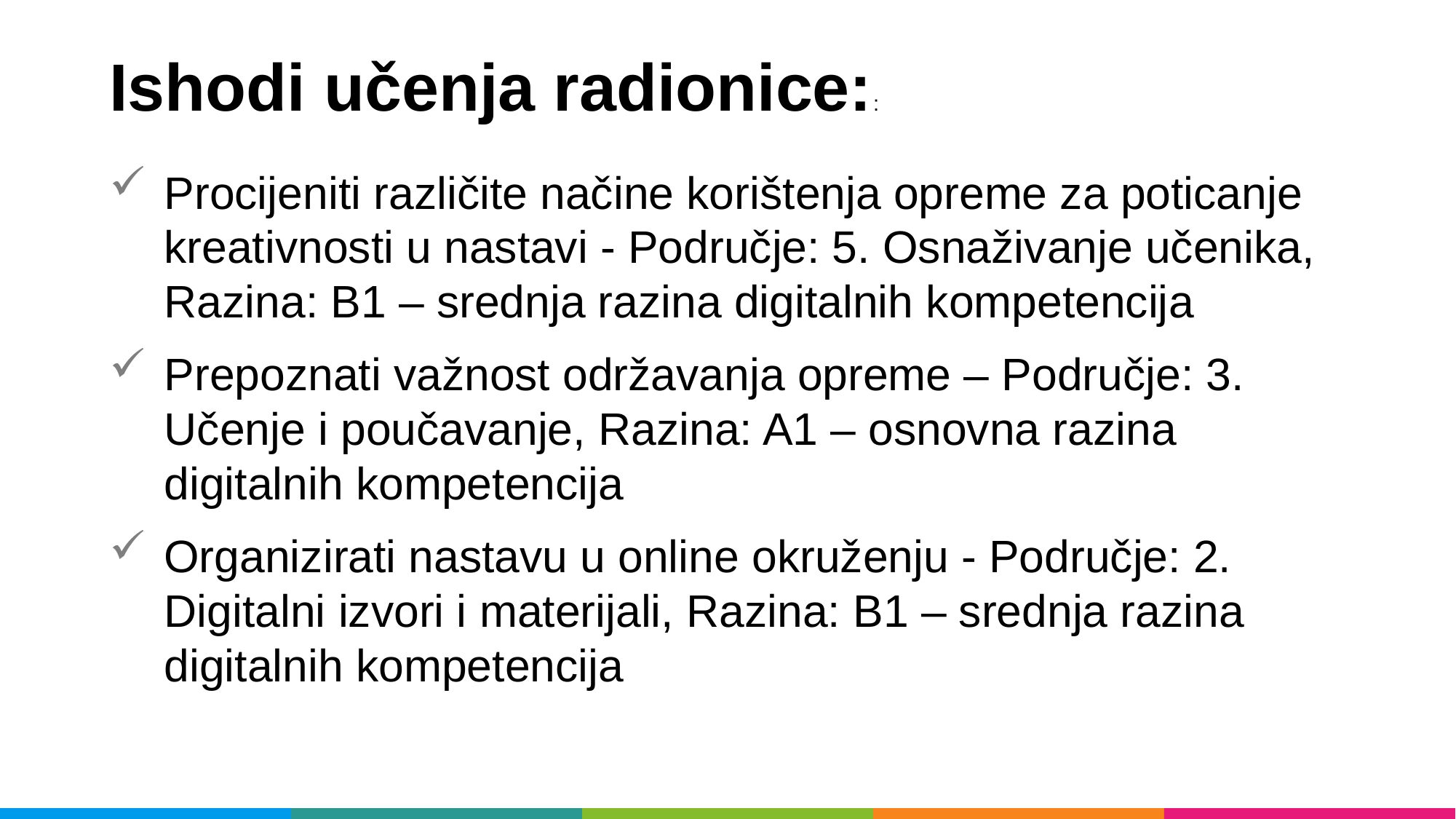

Ishodi učenja radionice::
Procijeniti različite načine korištenja opreme za poticanje kreativnosti u nastavi - Područje: 5. Osnaživanje učenika, Razina: B1 – srednja razina digitalnih kompetencija
Prepoznati važnost održavanja opreme – Područje: 3. Učenje i poučavanje, Razina: A1 – osnovna razina digitalnih kompetencija
Organizirati nastavu u online okruženju - Područje: 2. Digitalni izvori i materijali, Razina: B1 – srednja razina digitalnih kompetencija